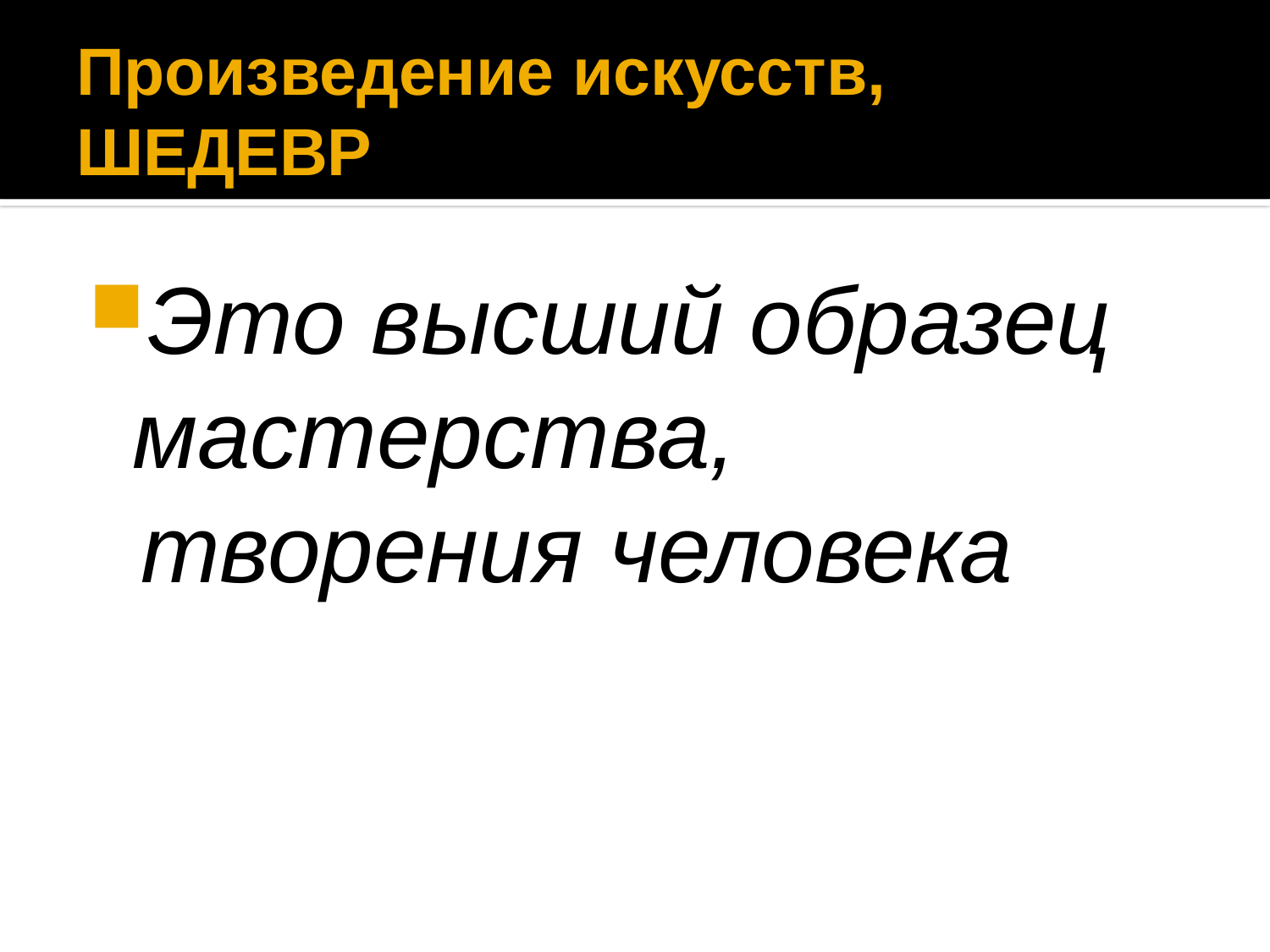

# Произведение искусств, ШЕДЕВР
Это высший образец мастерства,
  творения человека